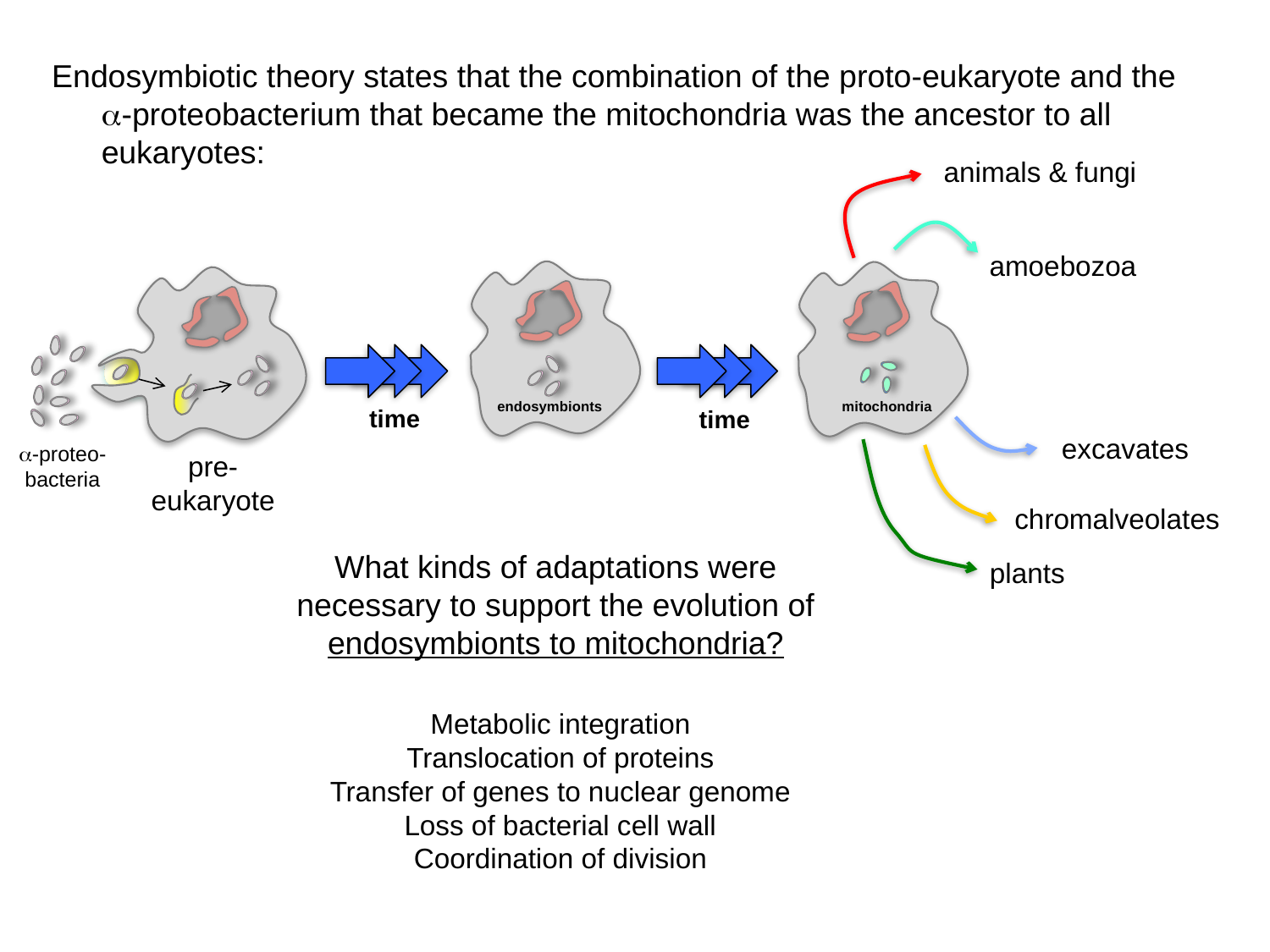

Endosymbiotic theory states that the combination of the proto-eukaryote and the α-proteobacterium that became the mitochondria was the ancestor to all eukaryotes:
animals & fungi

amoebozoa

endosymbionts
mitochondria

time
time

excavates
α-proteo-bacteria

pre-eukaryote

chromalveolates
What kinds of adaptations were necessary to support the evolution of endosymbionts to mitochondria?
plants
Metabolic integration
Translocation of proteins
Transfer of genes to nuclear genome
Loss of bacterial cell wall
Coordination of division